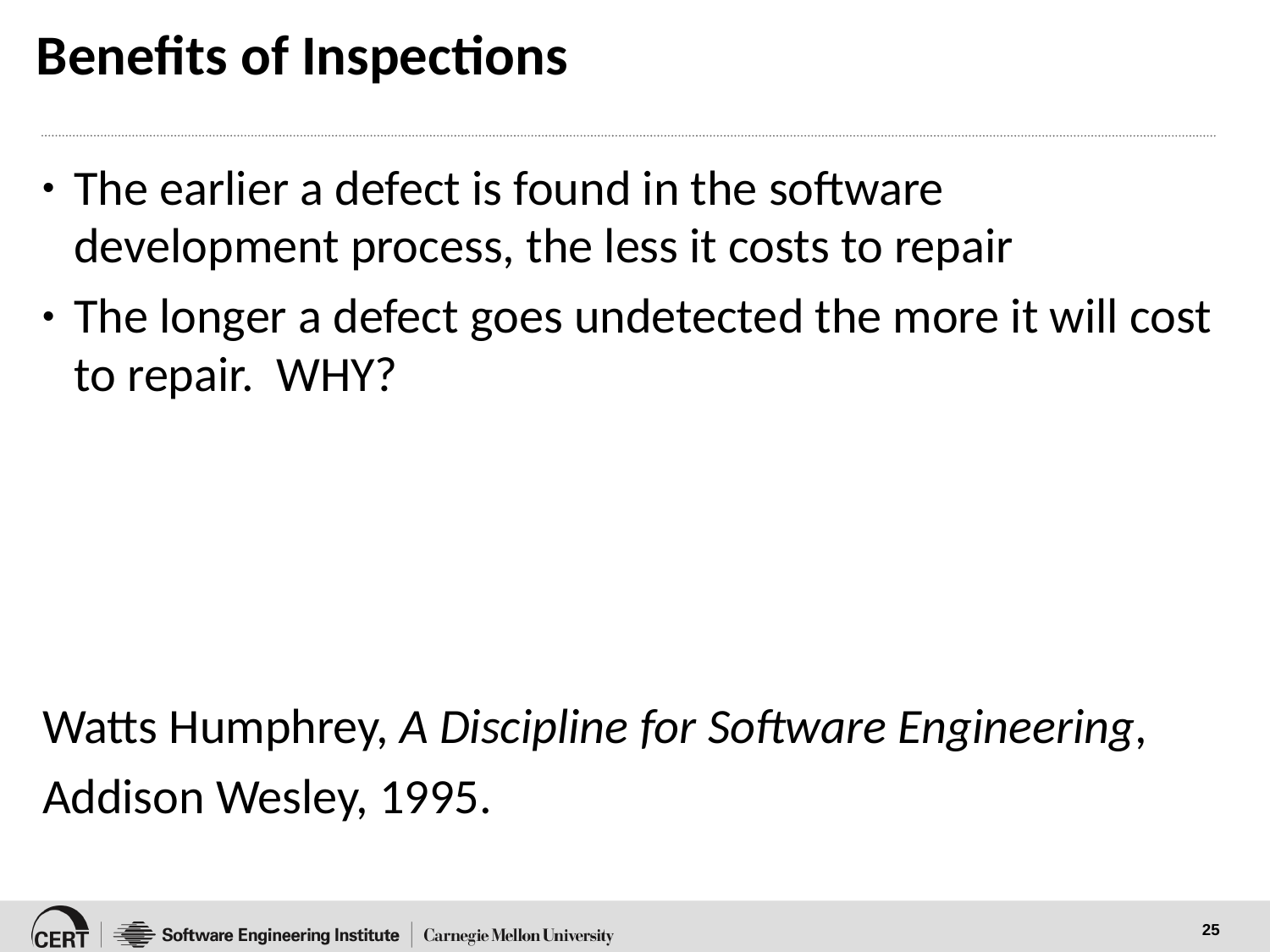

# Benefits of Inspections
The earlier a defect is found in the software development process, the less it costs to repair
The longer a defect goes undetected the more it will cost to repair.  WHY?

Watts Humphrey, A Discipline for Software Engineering,
Addison Wesley, 1995.